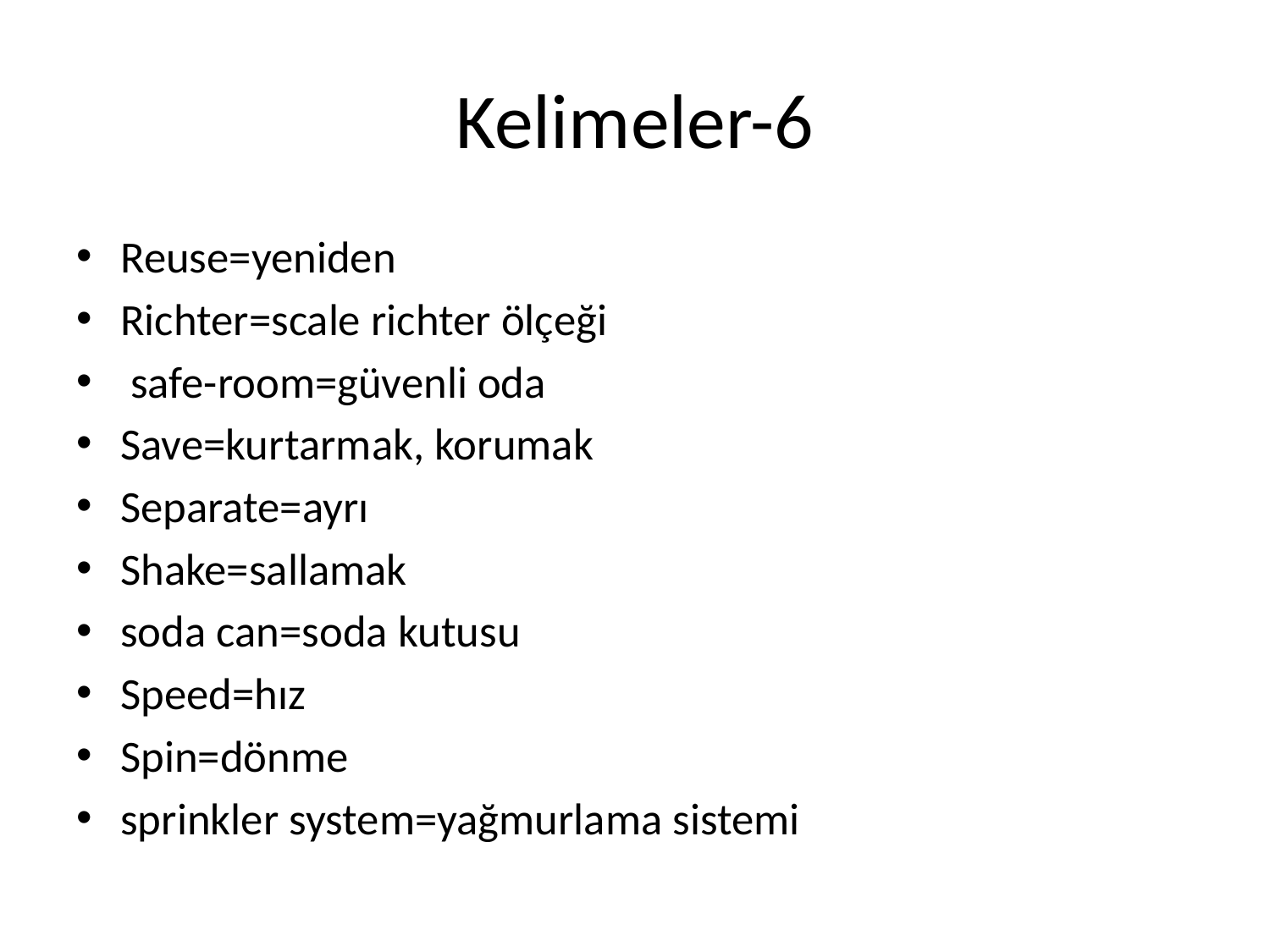

# Kelimeler-6
Reuse=yeniden
Richter=scale richter ölçeği
 safe-room=güvenli oda
Save=kurtarmak, korumak
Separate=ayrı
Shake=sallamak
soda can=soda kutusu
Speed=hız
Spin=dönme
sprinkler system=yağmurlama sistemi